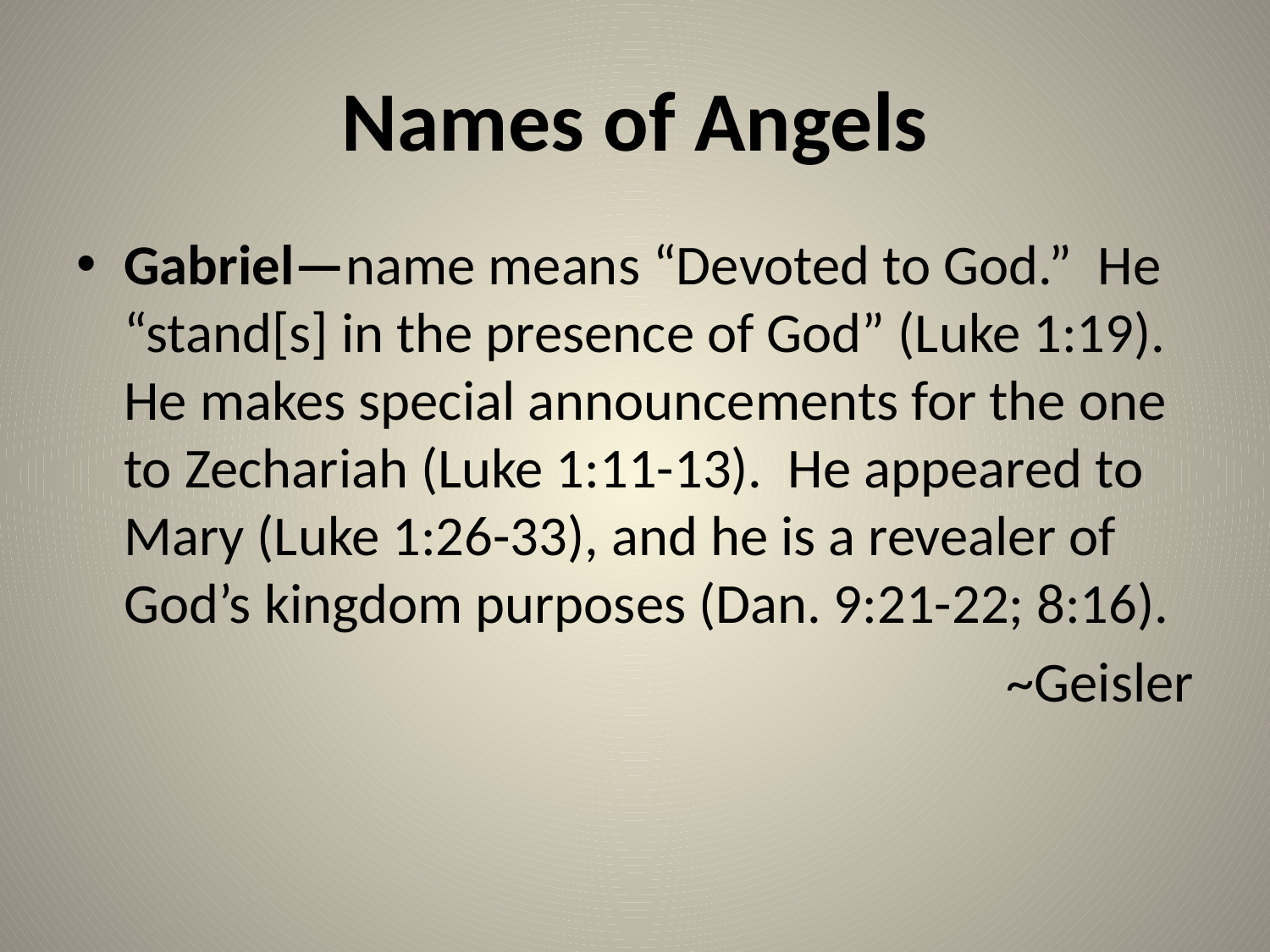

# Names of Angels
Gabriel—name means “Devoted to God.”  He “stand[s] in the presence of God” (Luke 1:19).  He makes special announcements for the one to Zechariah (Luke 1:11-13).  He appeared to Mary (Luke 1:26-33), and he is a revealer of God’s kingdom purposes (Dan. 9:21-22; 8:16).
~Geisler